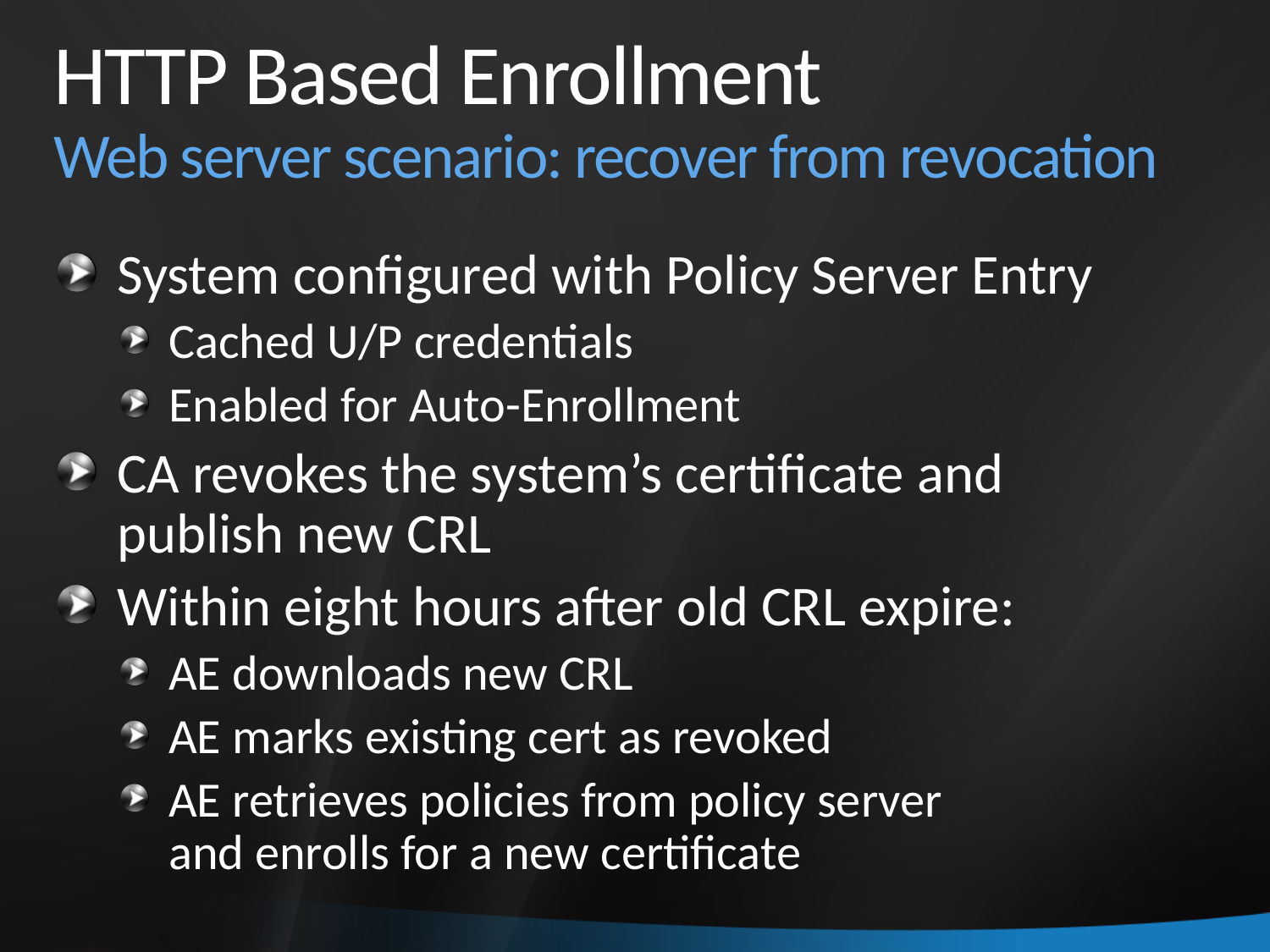

# HTTP Based Enrollment Web server scenario: recover from revocation

System configured with Policy Server Entry
Cached U/P credentials
Enabled for Auto-Enrollment
CA revokes the system’s certificate and
publish new CRL
Within eight hours after old CRL expire:
AE downloads new CRL
AE marks existing cert as revoked
AE retrieves policies from policy server
and enrolls for a new certificate